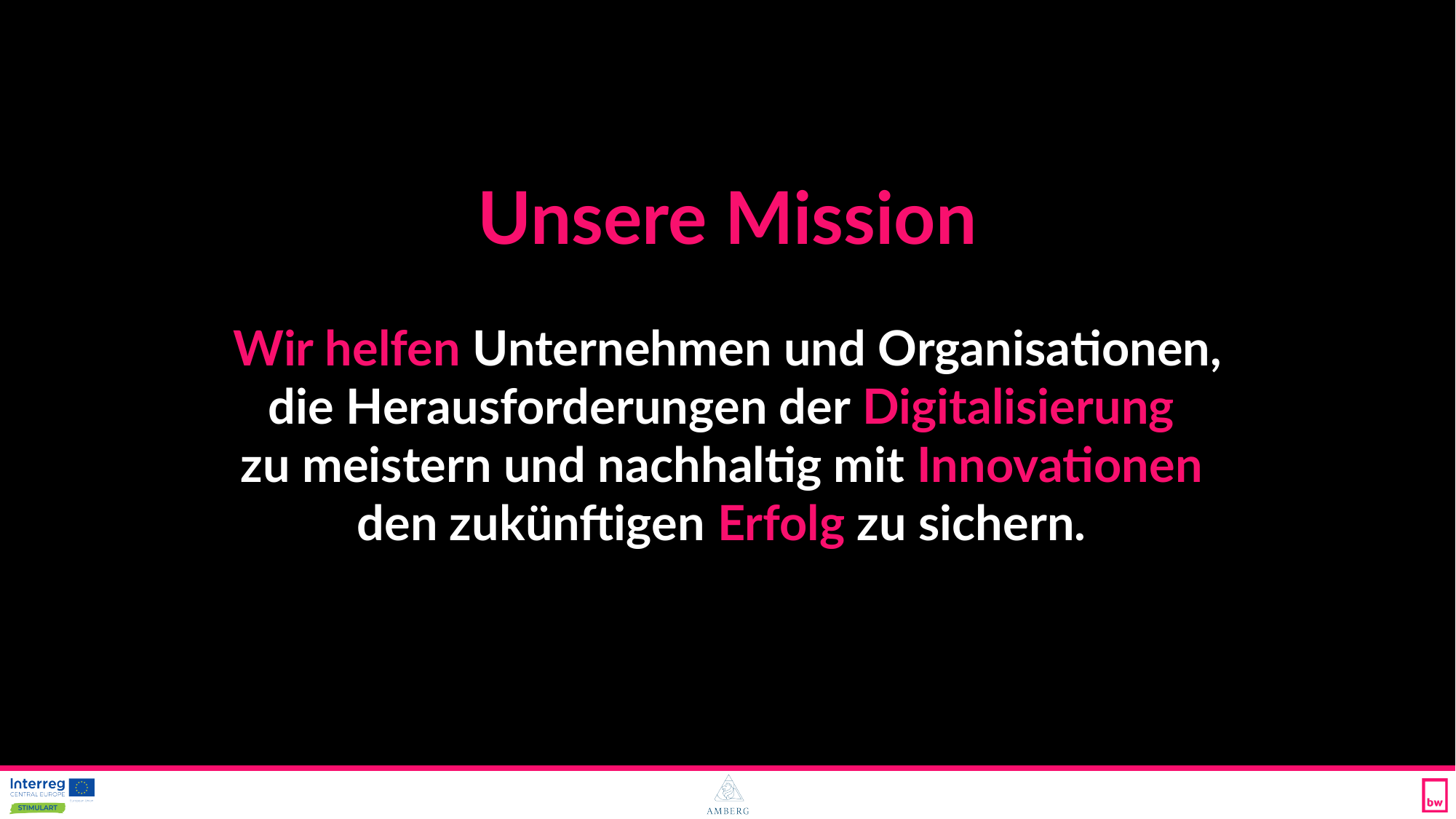

Unsere Mission

Wir helfen Unternehmen und Organisationen,
die Herausforderungen der Digitalisierung
zu meistern und nachhaltig mit Innovationen
den zukünftigen Erfolg zu sichern.